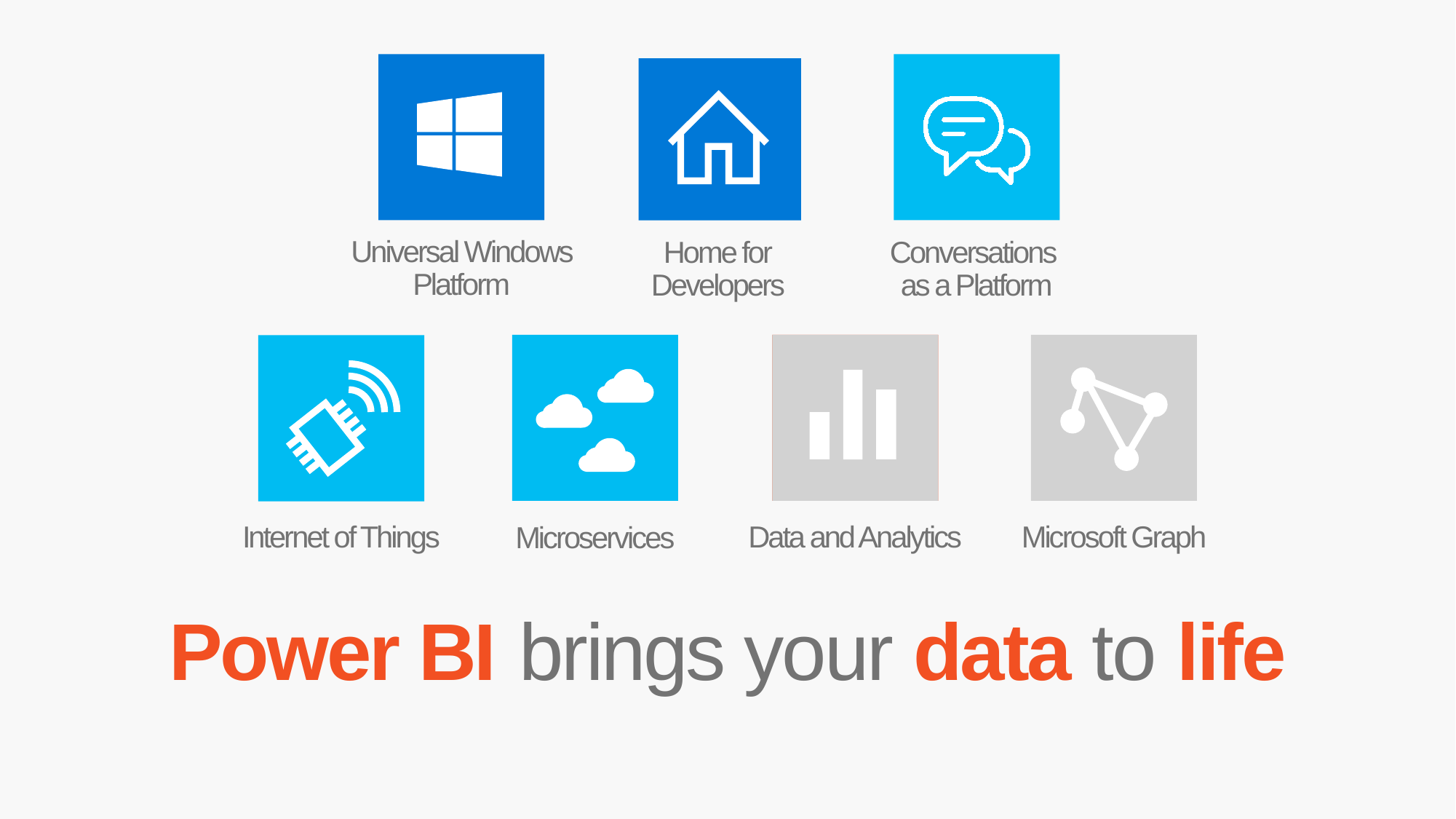

Universal Windows Platform

Home for
Developers
Conversations
as a Platform

Microsoft Graph

Internet of Things
Data and Analytics
Microservices
Power BI brings your data to life